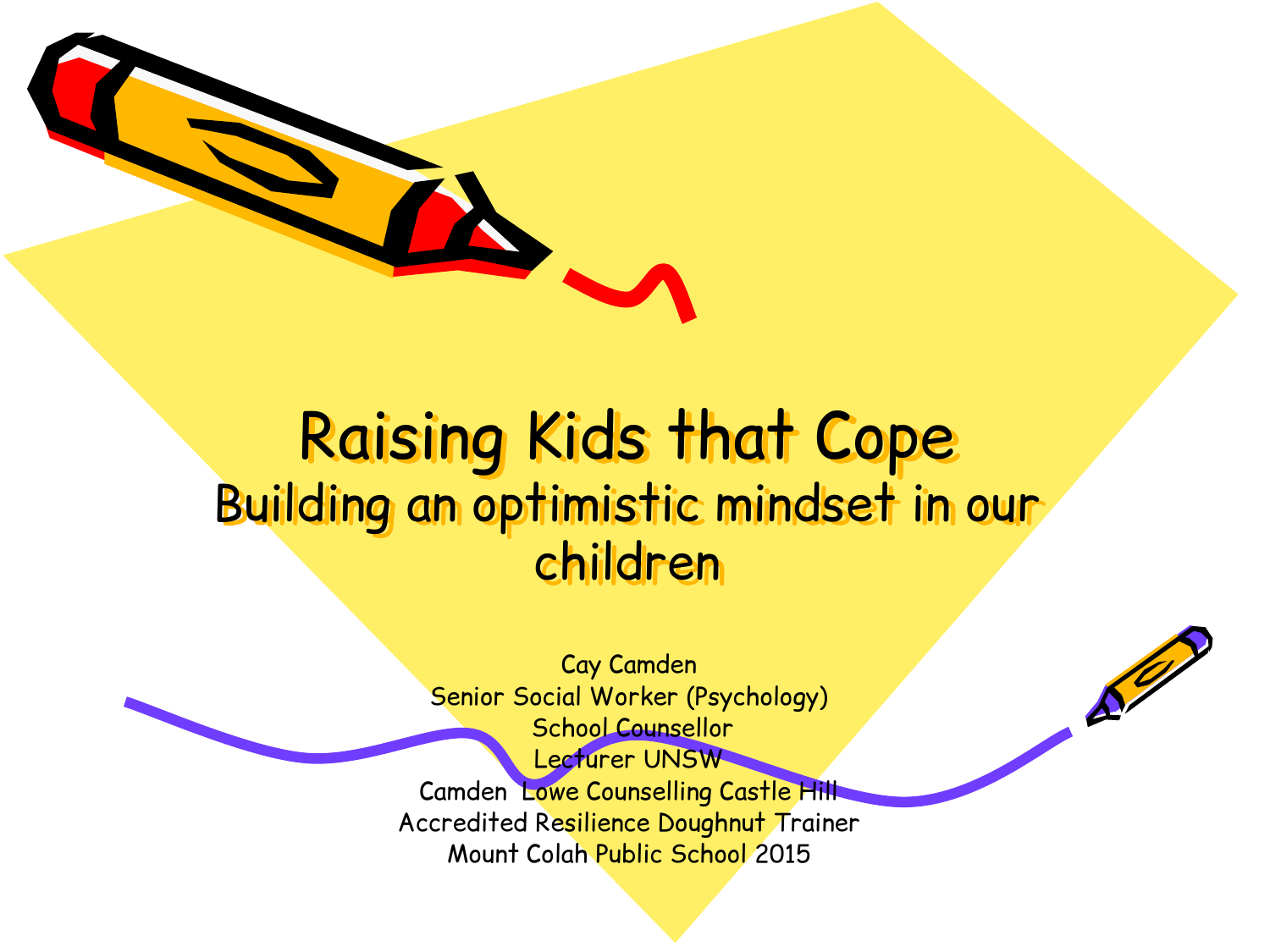

# Raising Kids that Cope Building an optimistic mindset in our children
Cay Camden
Senior Social Worker (Psychology)
 School Counsellor
Lecturer UNSW
Camden  Lowe Counselling Castle Hill
Accredited Resilience Doughnut Trainer
Mount Colah Public School 2015